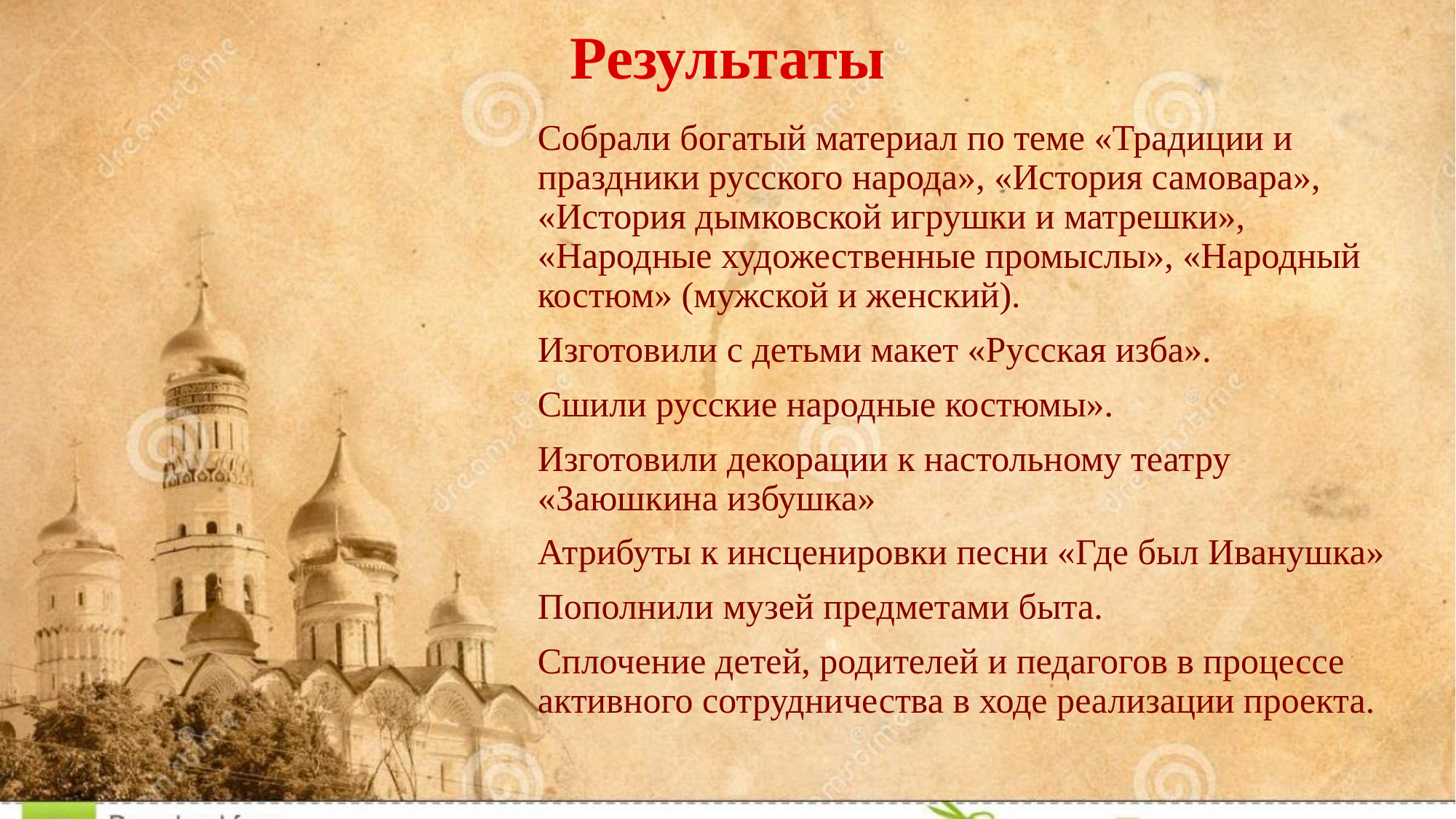

# Результаты
Собрали богатый материал по теме «Традиции и праздники русского народа», «История самовара», «История дымковской игрушки и матрешки»,  «Народные художественные промыслы», «Народный костюм» (мужской и женский).
Изготовили с детьми макет «Русская изба».
Сшили русские народные костюмы».
Изготовили декорации к настольному театру «Заюшкина избушка»
Атрибуты к инсценировки песни «Где был Иванушка»
Пополнили музей предметами быта.
Сплочение детей, родителей и педагогов в процессе активного сотрудничества в ходе реализации проекта.